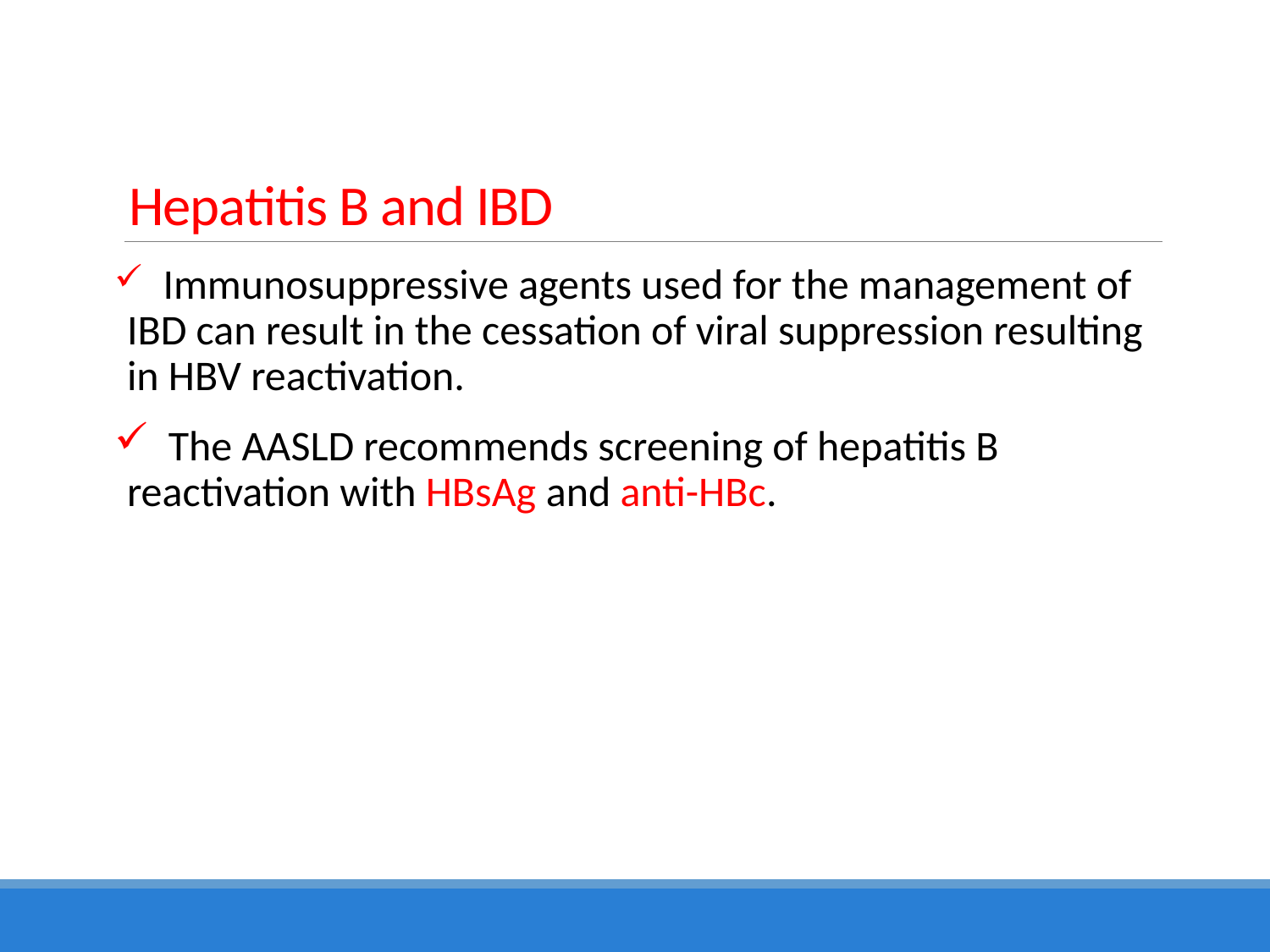

# Hepatitis B and IBD
  Immunosuppressive agents used for the management of IBD can result in the cessation of viral suppression resulting in HBV reactivation.
  The AASLD recommends screening of hepatitis B reactivation with HBsAg and anti-HBc.